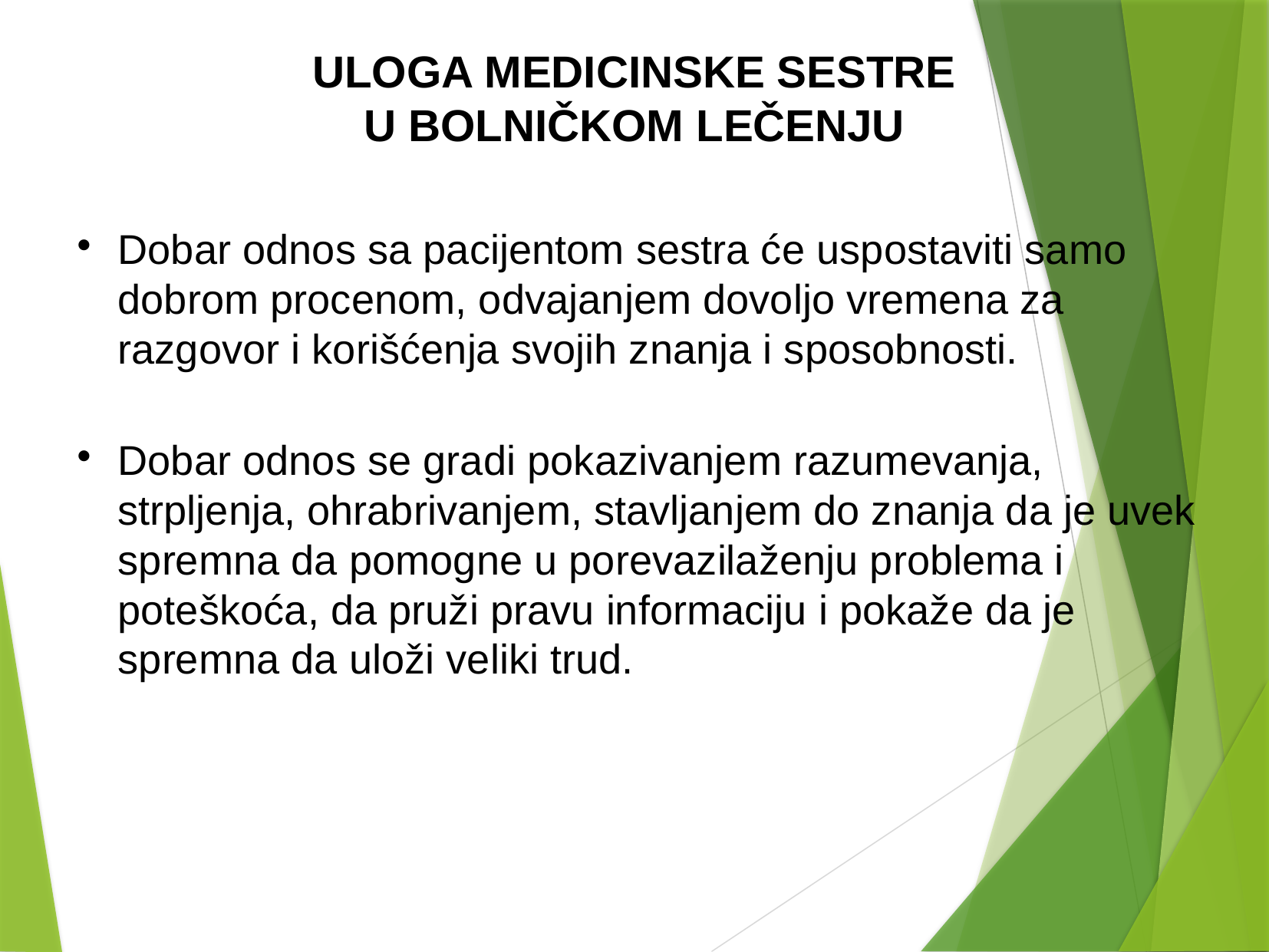

ULOGA MEDICINSKE SESTRE U BOLNIČKOM LEČENJU
Dobar odnos sa pacijentom sestra će uspostaviti samo dobrom procenom, odvajanjem dovoljo vremena za razgovor i korišćenja svojih znanja i sposobnosti.

Dobar odnos se gradi pokazivanjem razumevanja, strpljenja, ohrabrivanjem, stavljanjem do znanja da je uvek spremna da pomogne u porevazilaženju problema i poteškoća, da pruži pravu informaciju i pokaže da je spremna da uloži veliki trud.